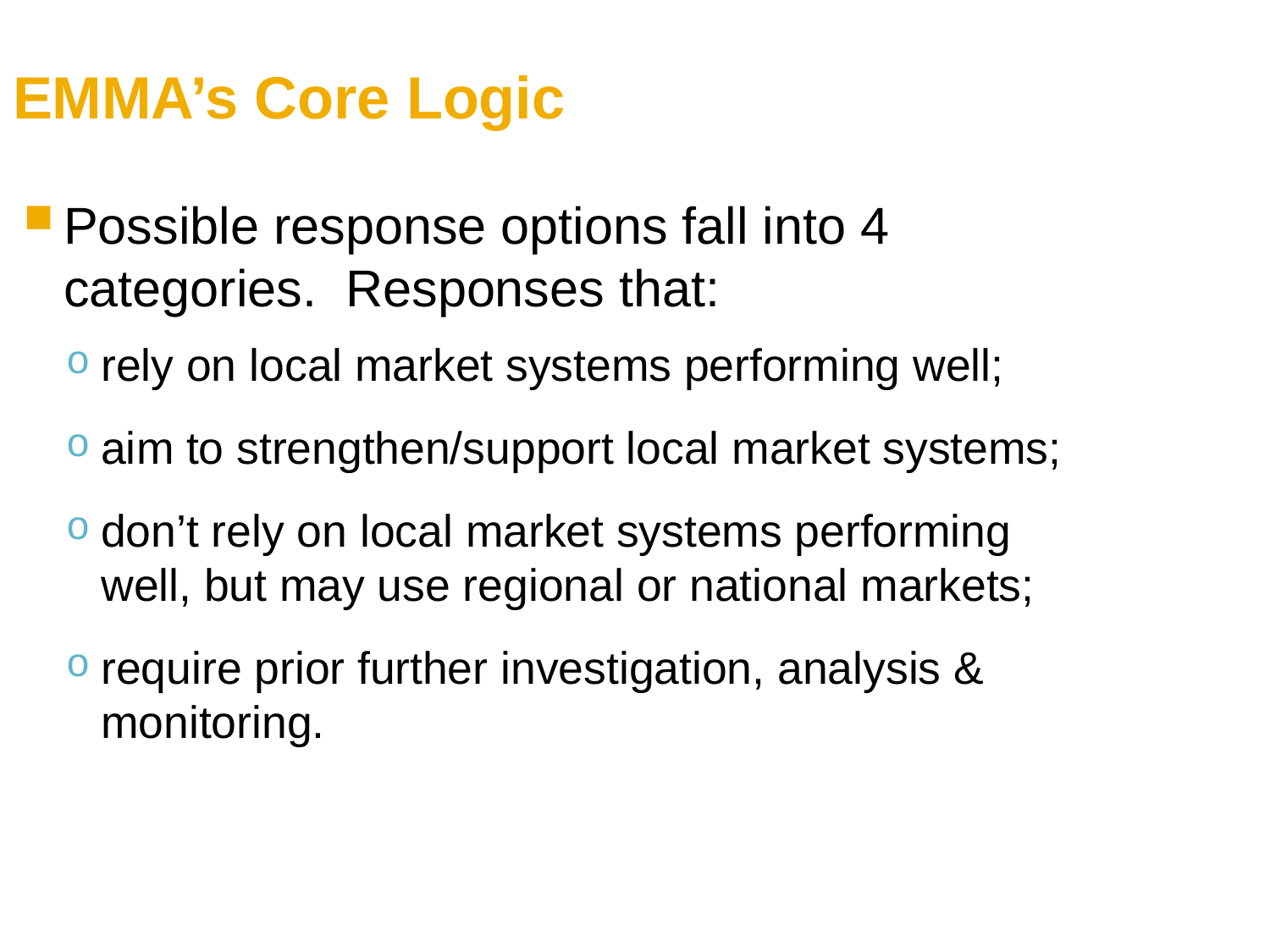

EMMA’s Core Logic
Possible response options fall into 4 categories.  Responses that:
rely on local market systems performing well;
aim to strengthen/support local market systems;
don’t rely on local market systems performing well, but may use regional or national markets;
require prior further investigation, analysis & monitoring.